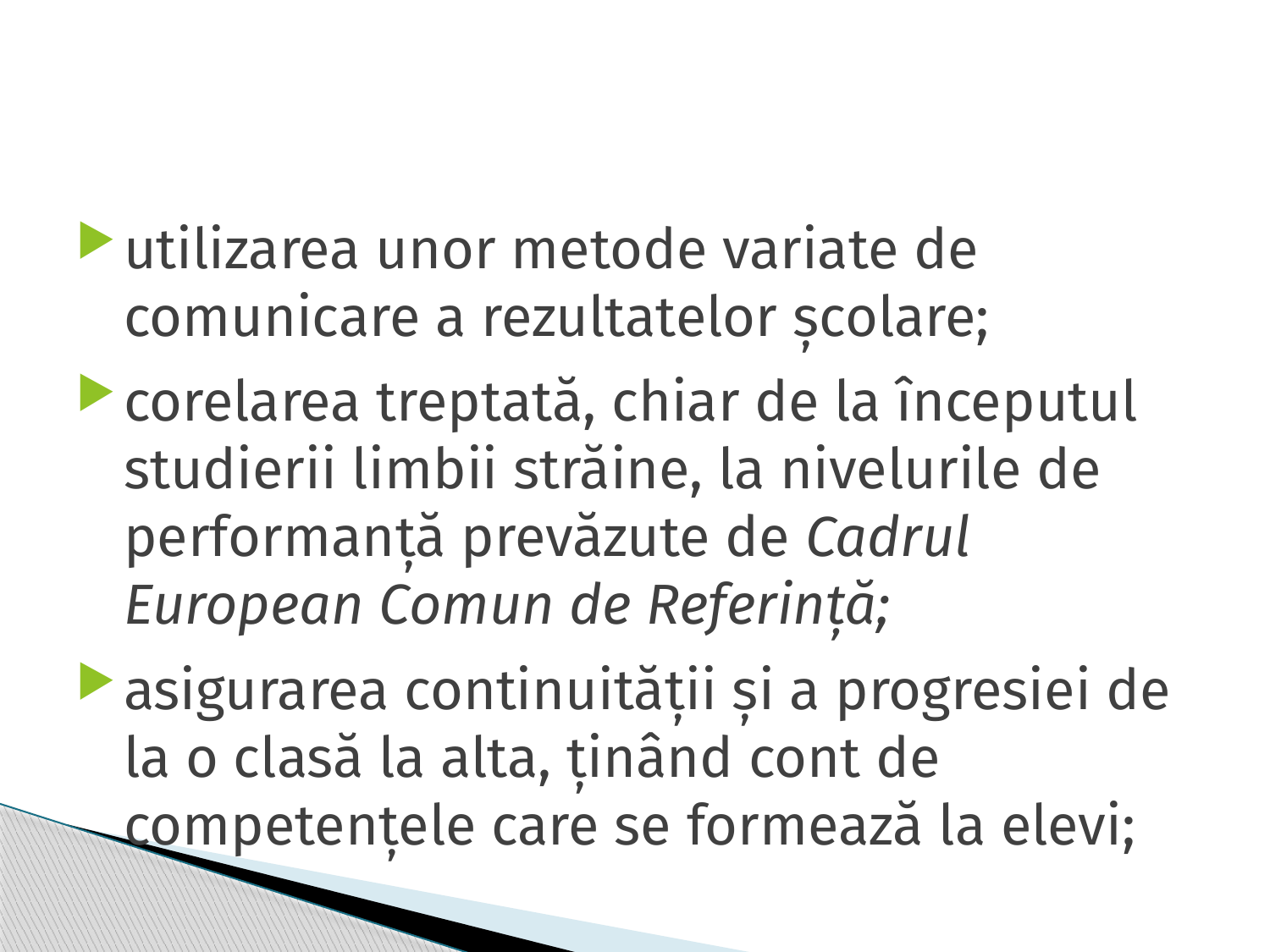

#
utilizarea unor metode variate de comunicare a rezultatelor şcolare;
corelarea treptată, chiar de la începutul studierii limbii străine, la nivelurile de performanţă prevăzute de Cadrul European Comun de Referinţă;
asigurarea continuităţii şi a progresiei de la o clasă la alta, ţinând cont de competenţele care se formează la elevi;